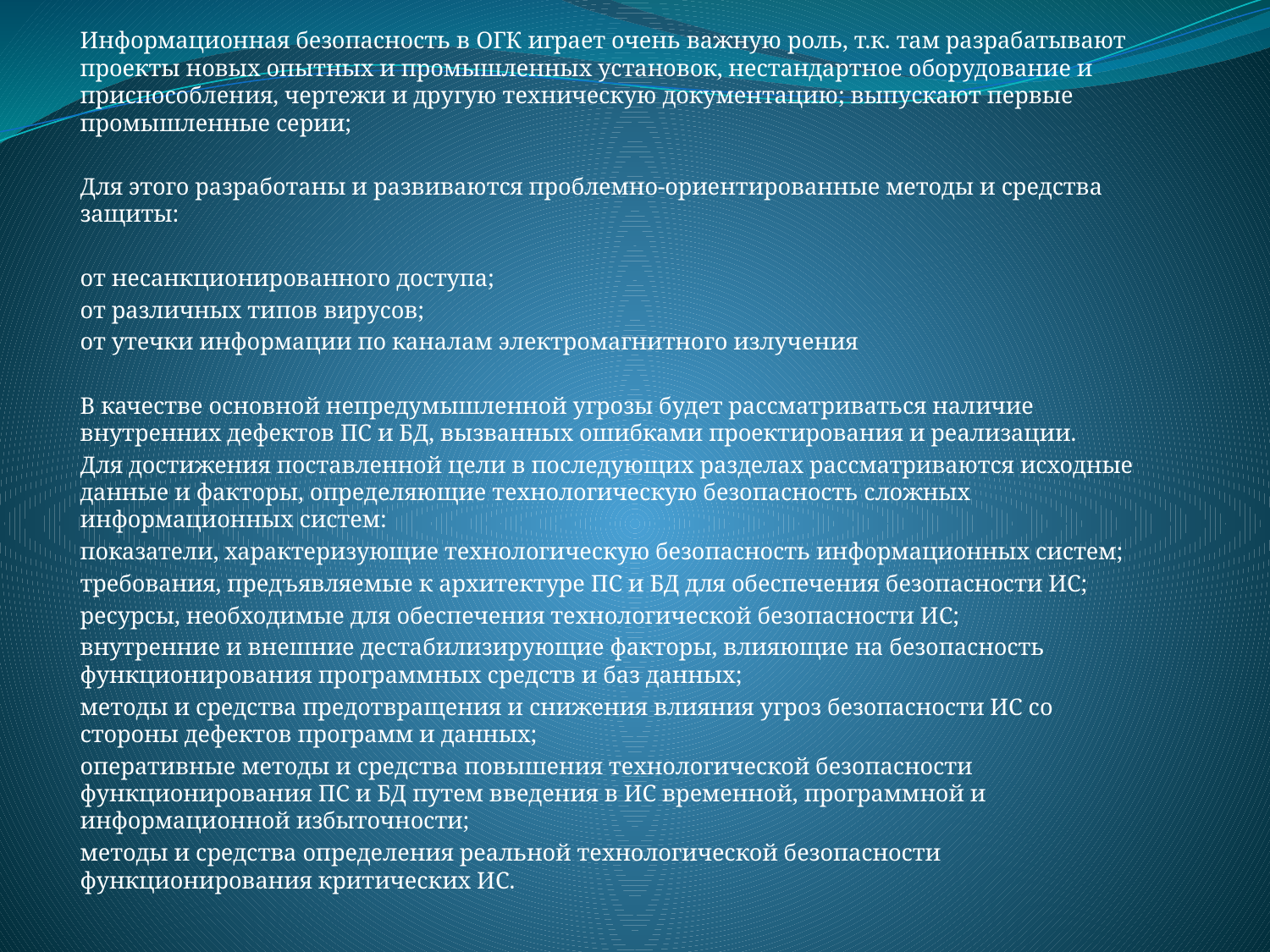

#
Информационная безопасность в ОГК играет очень важную роль, т.к. там разрабатывают проекты новых опытных и промышленных установок, нестандартное оборудование и приспособления, чертежи и другую техническую документацию; выпускают первые промышленные серии;

Для этого разработаны и развиваются проблемно-ориентированные методы и средства защиты:

от несанкционированного доступа;
от различных типов вирусов;
от утечки информации по каналам электромагнитного излучения

В качестве основной непредумышленной угрозы будет рассматриваться наличие внутренних дефектов ПС и БД, вызванных ошибками проектирования и реализации.
Для достижения поставленной цели в последующих разделах рассматриваются исходные данные и факторы, определяющие технологическую безопасность сложных информационных систем:
показатели, характеризующие технологическую безопасность информационных систем;
требования, предъявляемые к архитектуре ПС и БД для обеспечения безопасности ИС;
ресурсы, необходимые для обеспечения технологической безопасности ИС;
внутренние и внешние дестабилизирующие факторы, влияющие на безопасность функционирования программных средств и баз данных;
методы и средства предотвращения и снижения влияния угроз безопасности ИС со стороны дефектов программ и данных;
оперативные методы и средства повышения технологической безопасности функционирования ПС и БД путем введения в ИС временной, программной и информационной избыточности;
методы и средства определения реальной технологической безопасности функционирования критических ИС.